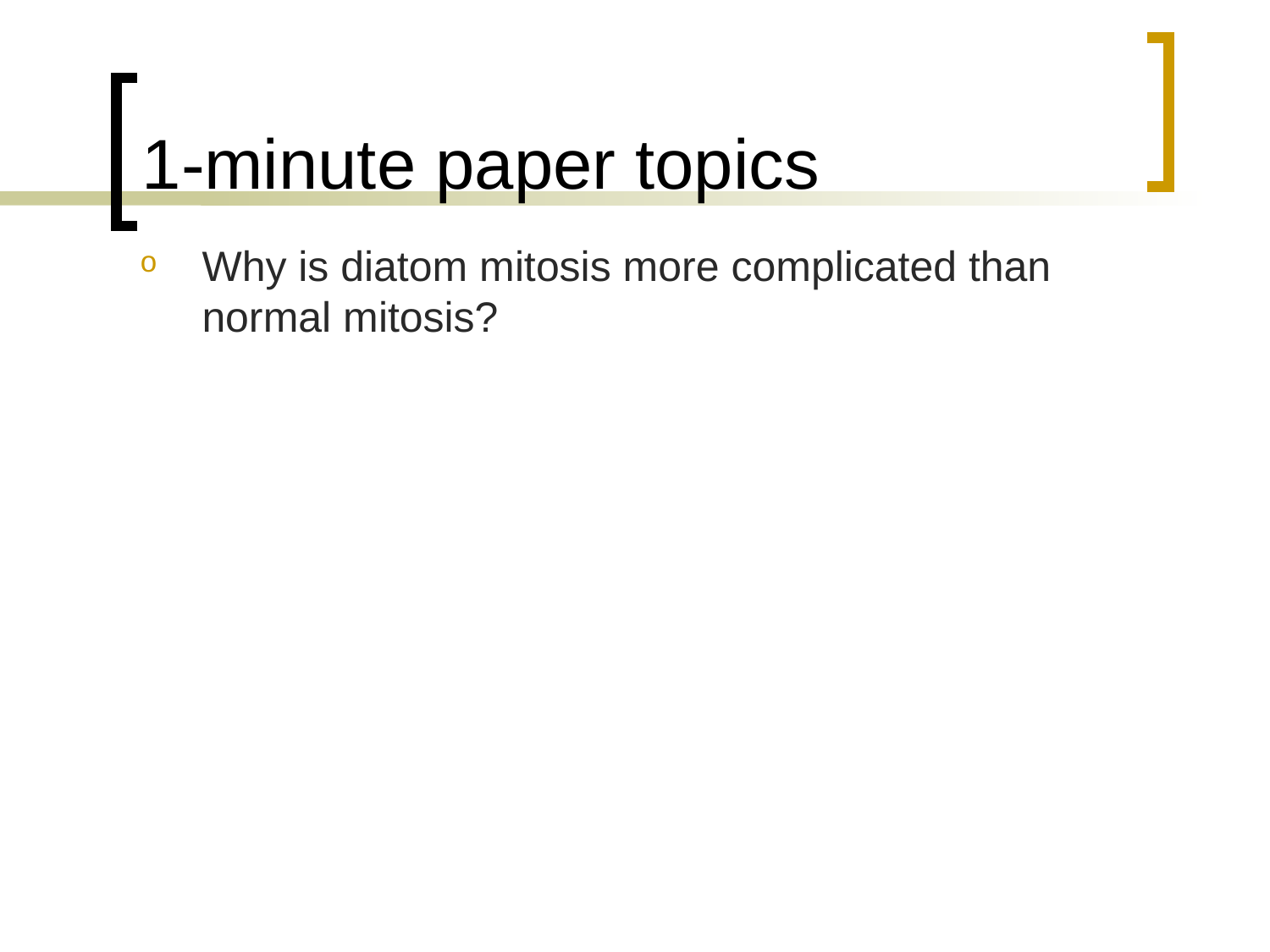

# 1-minute paper topics
Why is diatom mitosis more complicated than normal mitosis?